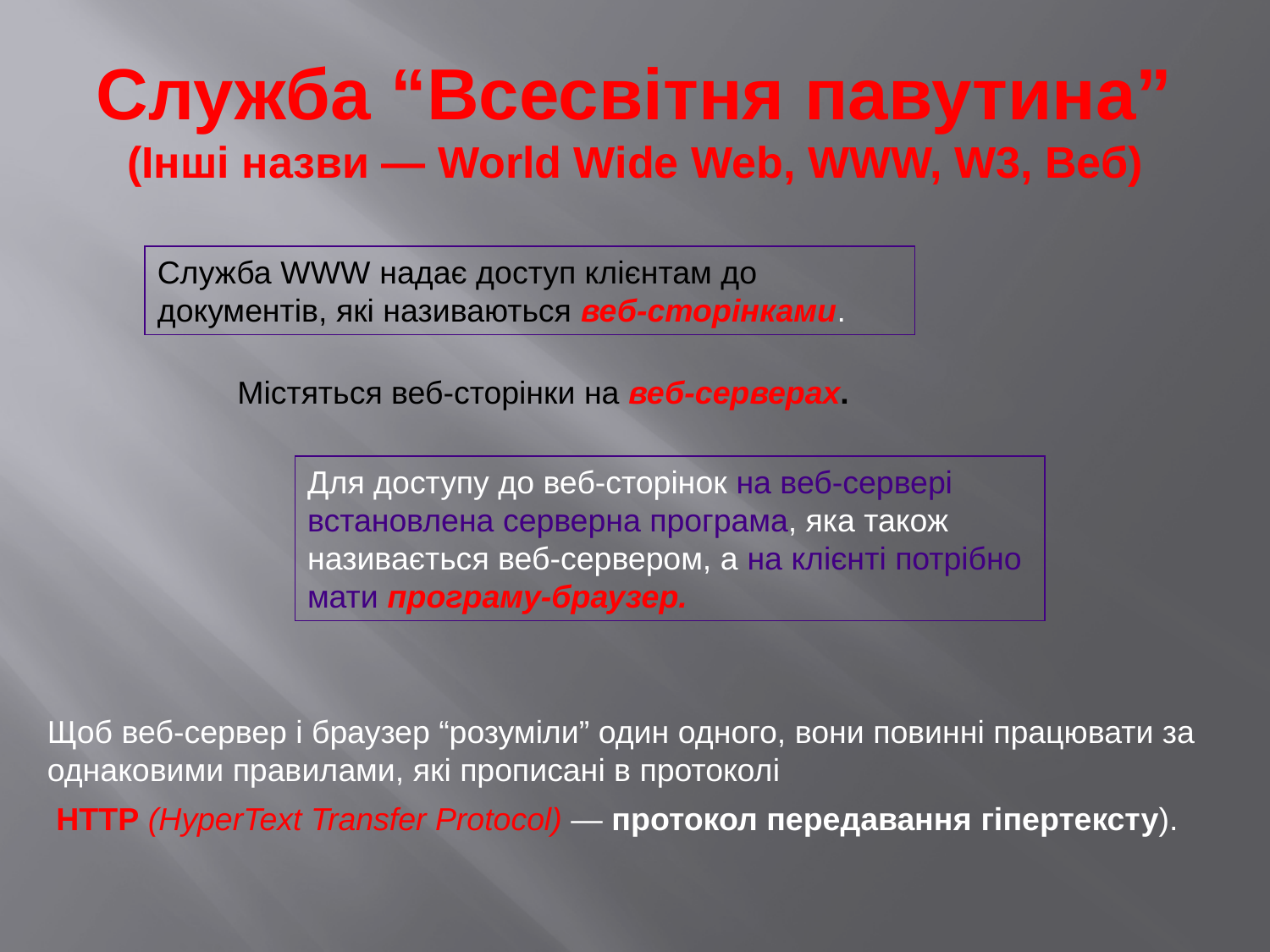

# Служба “Всесвітня павутина” (Інші назви — World Wide Web, WWW, W3, Веб)
Служба WWW надає доступ клієнтам до документів, які називаються веб-сторінками.
Містяться веб-сторінки на веб-серверах.
Для доступу до веб-сторінок на веб-сервері встановлена серверна програма, яка також називається веб-сервером, а на клієнті потрібно мати програму-браузер.
Щоб веб-сервер і браузер “розуміли” один одного, вони повинні працювати за однаковими правилами, які прописані в протоколі
 HTTP (HyperText Transfer Protocol) — протокол передавання гіпертексту).